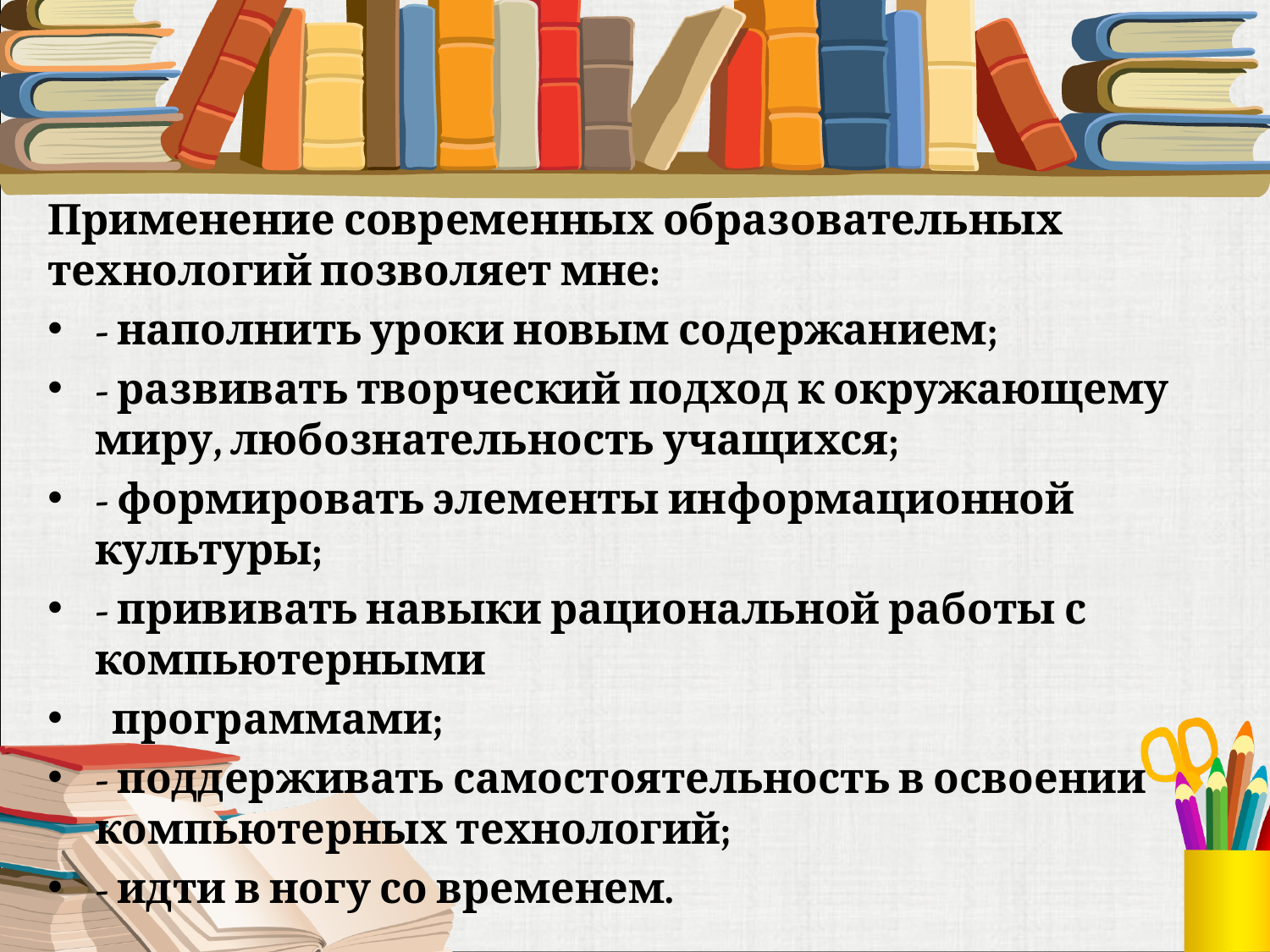

Применение современных образовательных технологий позволяет мне:
- наполнить уроки новым содержанием;
- развивать творческий подход к окружающему миру, любознательность учащихся;
- формировать элементы информационной культуры;
- прививать навыки рациональной работы с компьютерными
  программами;
- поддерживать самостоятельность в освоении компьютерных технологий;
- идти в ногу со временем.